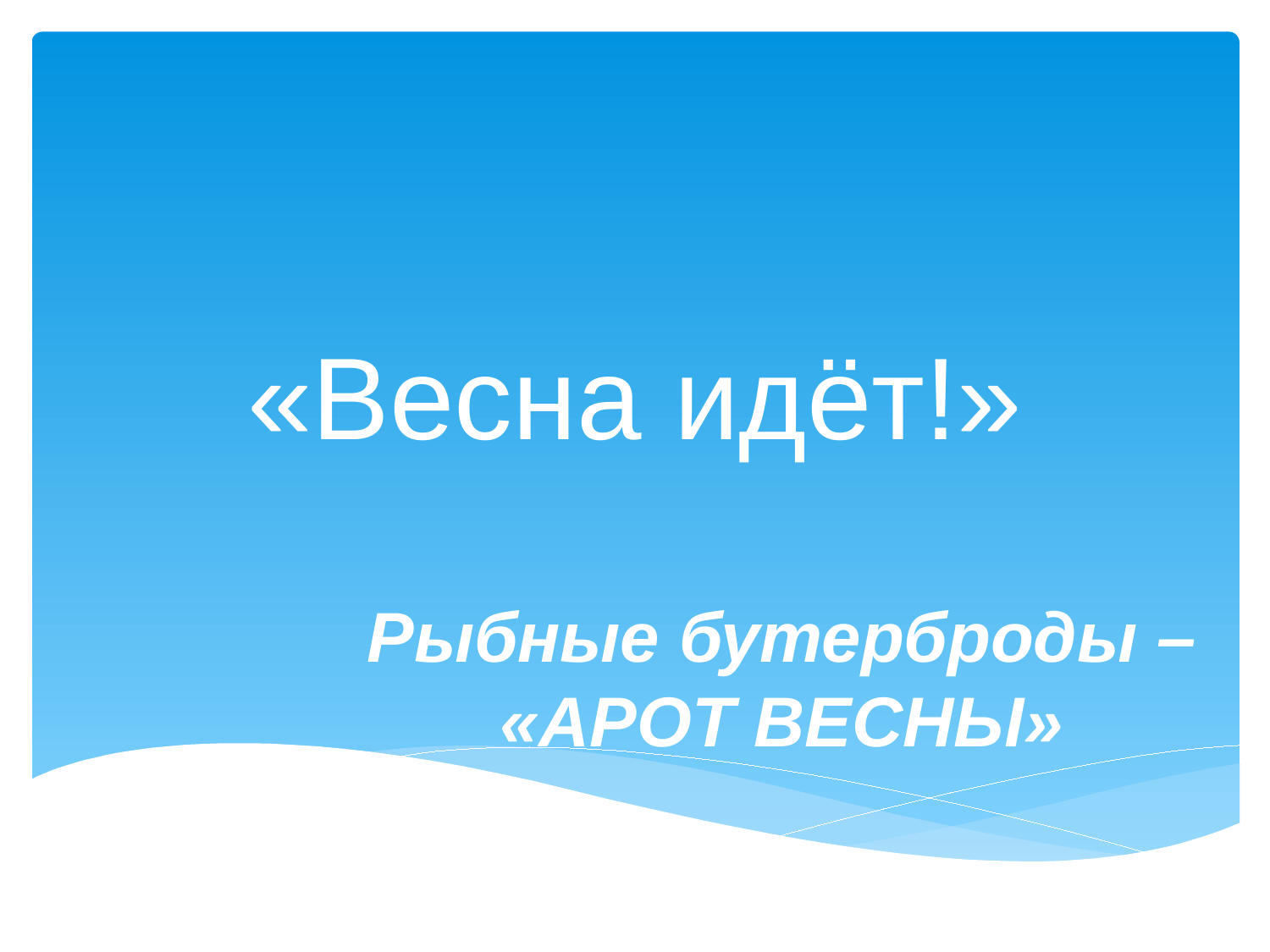

# «Весна идёт!»
Рыбные бутерброды – «АРОТ ВЕСНЫ»